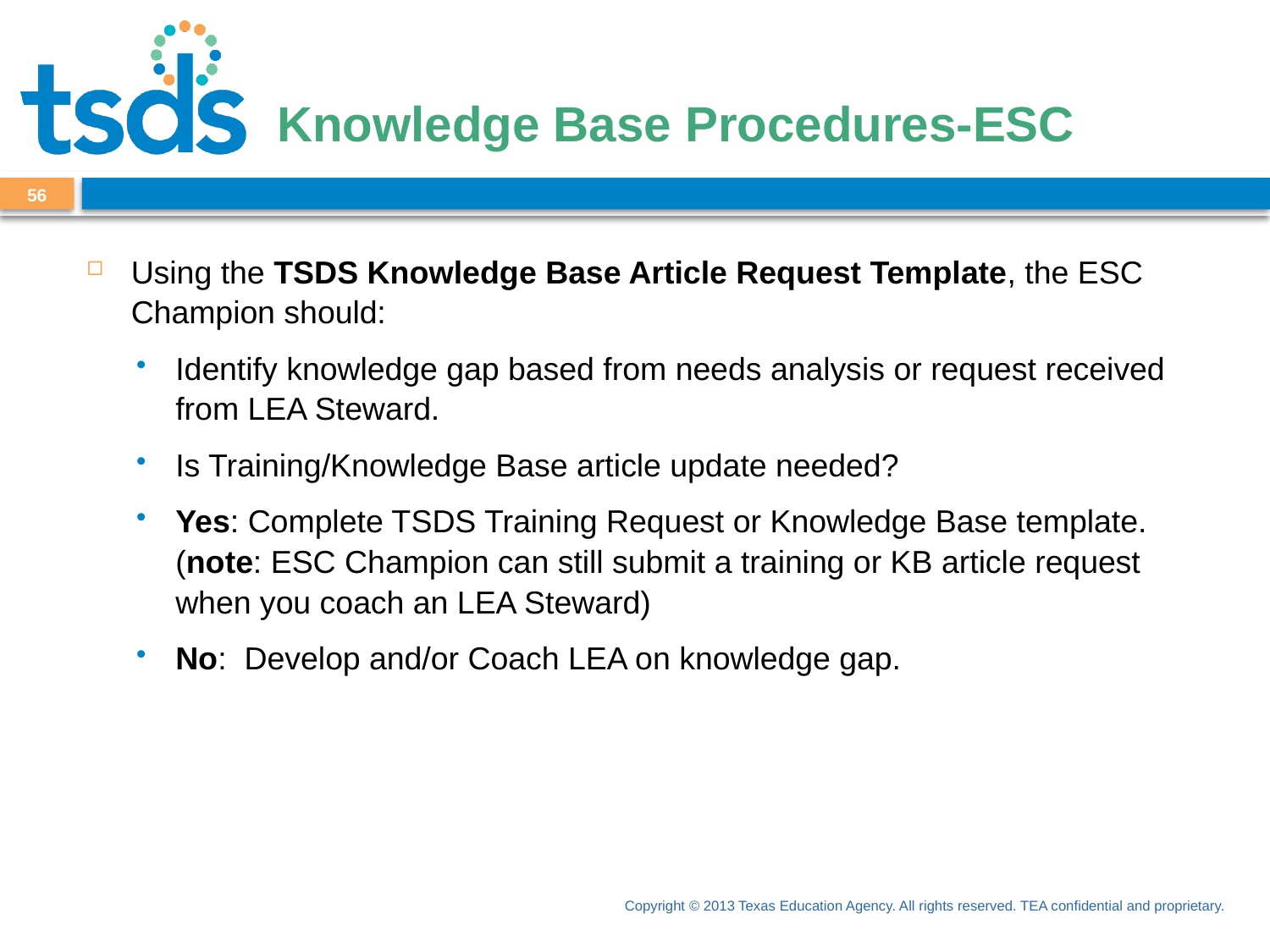

# Knowledge Base Procedures-ESC
56
Using the TSDS Knowledge Base Article Request Template, the ESC Champion should:
Identify knowledge gap based from needs analysis or request received from LEA Steward.
Is Training/Knowledge Base article update needed?
Yes: Complete TSDS Training Request or Knowledge Base template. (note: ESC Champion can still submit a training or KB article request when you coach an LEA Steward)
No:  Develop and/or Coach LEA on knowledge gap.